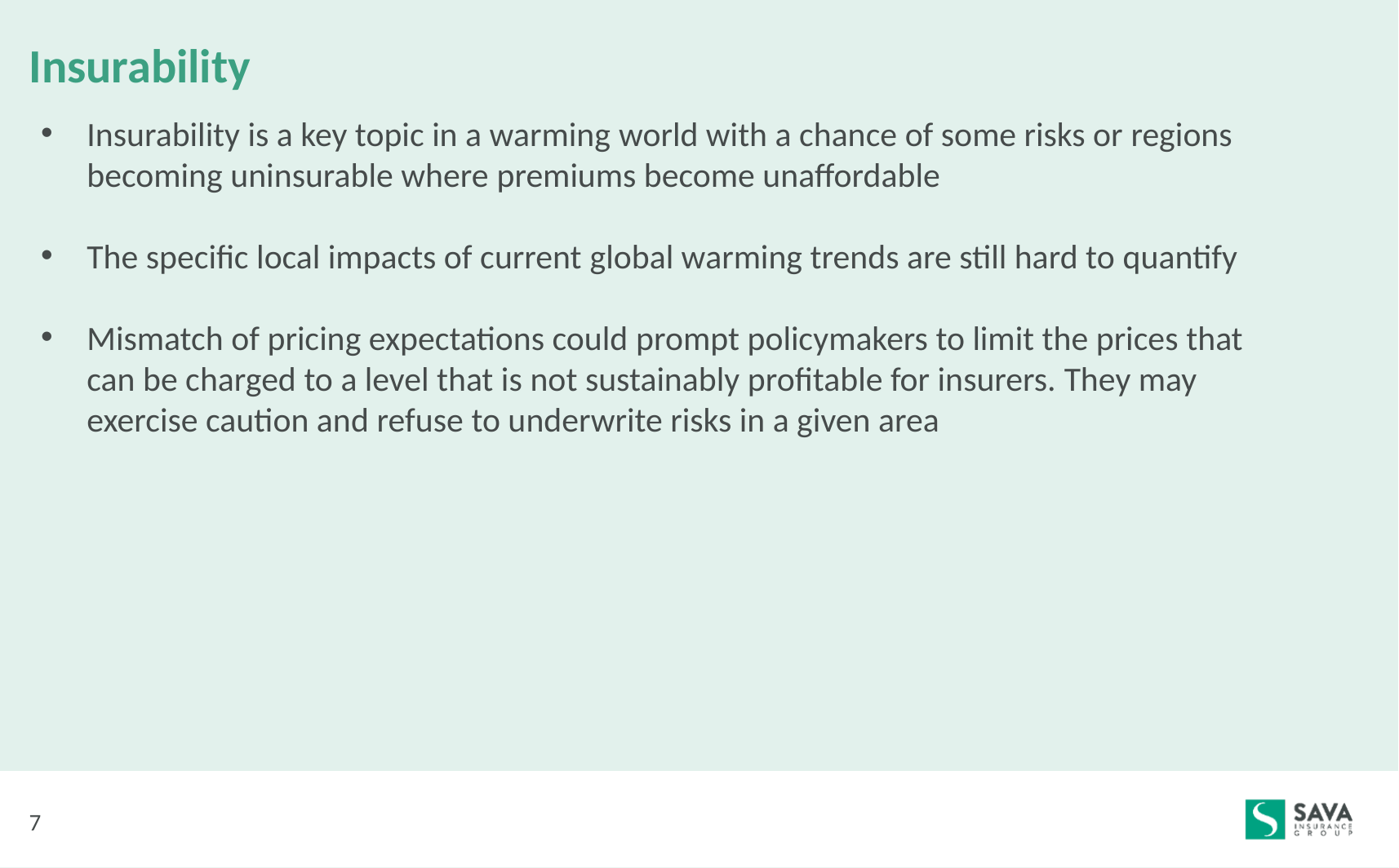

Insurability
Insurability is a key topic in a warming world with a chance of some risks or regions becoming uninsurable where premiums become unaffordable

The specific local impacts of current global warming trends are still hard to quantify

Mismatch of pricing expectations could prompt policymakers to limit the prices that can be charged to a level that is not sustainably profitable for insurers. They may exercise caution and refuse to underwrite risks in a given area
7